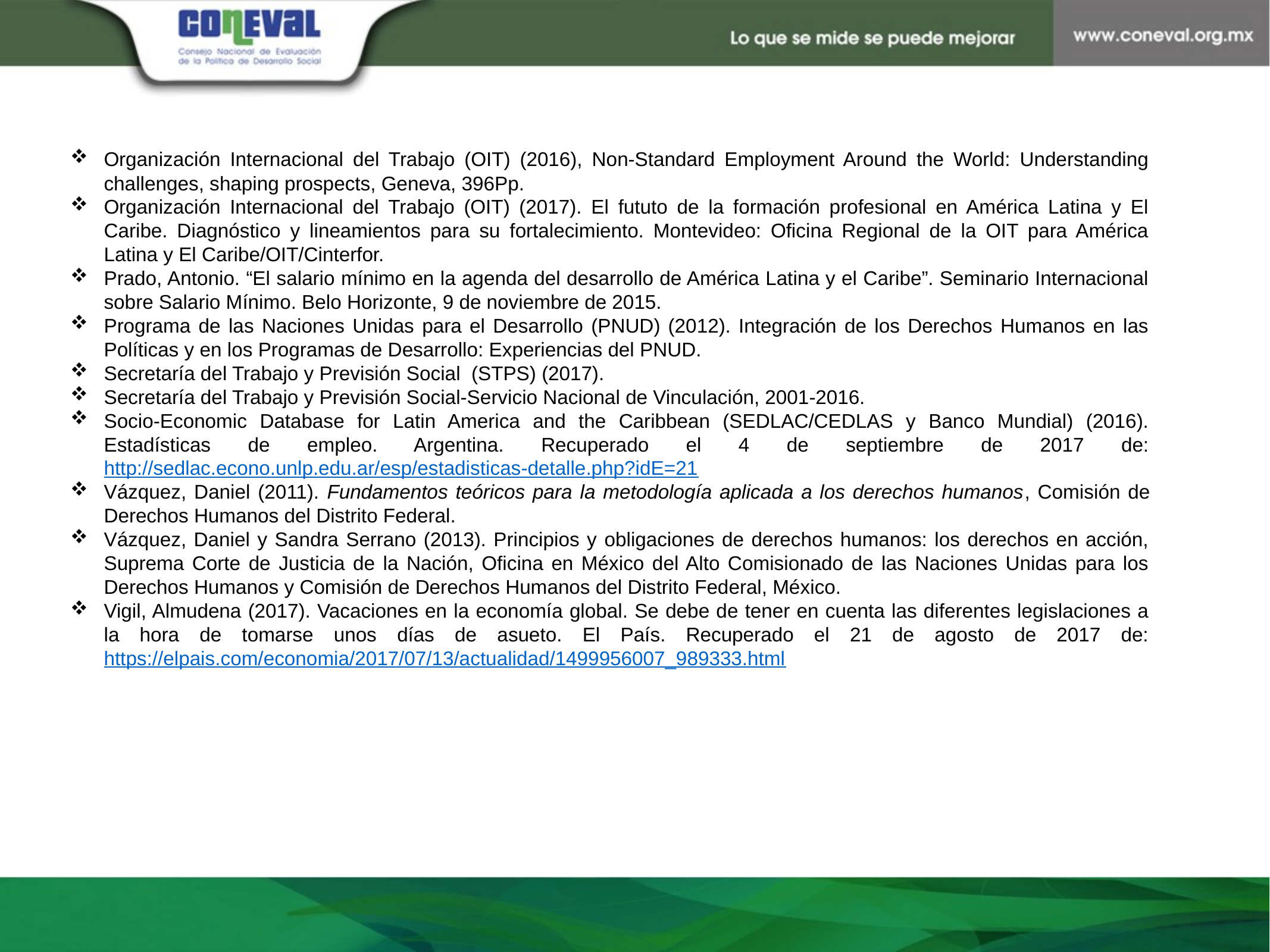

Organización Internacional del Trabajo (OIT) (2016), Non-Standard Employment Around the World: Understanding challenges, shaping prospects, Geneva, 396Pp.
Organización Internacional del Trabajo (OIT) (2017). El fututo de la formación profesional en América Latina y El Caribe. Diagnóstico y lineamientos para su fortalecimiento. Montevideo: Oficina Regional de la OIT para América Latina y El Caribe/OIT/Cinterfor.
Prado, Antonio. “El salario mínimo en la agenda del desarrollo de América Latina y el Caribe”. Seminario Internacional sobre Salario Mínimo. Belo Horizonte, 9 de noviembre de 2015.
Programa de las Naciones Unidas para el Desarrollo (PNUD) (2012). Integración de los Derechos Humanos en las Políticas y en los Programas de Desarrollo: Experiencias del PNUD.
Secretaría del Trabajo y Previsión Social  (STPS) (2017).
Secretaría del Trabajo y Previsión Social-Servicio Nacional de Vinculación, 2001-2016.
Socio-Economic Database for Latin America and the Caribbean (SEDLAC/CEDLAS y Banco Mundial) (2016). Estadísticas de empleo. Argentina. Recuperado el 4 de septiembre de 2017 de: http://sedlac.econo.unlp.edu.ar/esp/estadisticas-detalle.php?idE=21
Vázquez, Daniel (2011). Fundamentos teóricos para la metodología aplicada a los derechos humanos, Comisión de Derechos Humanos del Distrito Federal.
Vázquez, Daniel y Sandra Serrano (2013). Principios y obligaciones de derechos humanos: los derechos en acción, Suprema Corte de Justicia de la Nación, Oficina en México del Alto Comisionado de las Naciones Unidas para los Derechos Humanos y Comisión de Derechos Humanos del Distrito Federal, México.
Vigil, Almudena (2017). Vacaciones en la economía global. Se debe de tener en cuenta las diferentes legislaciones a la hora de tomarse unos días de asueto. El País. Recuperado el 21 de agosto de 2017 de: https://elpais.com/economia/2017/07/13/actualidad/1499956007_989333.html